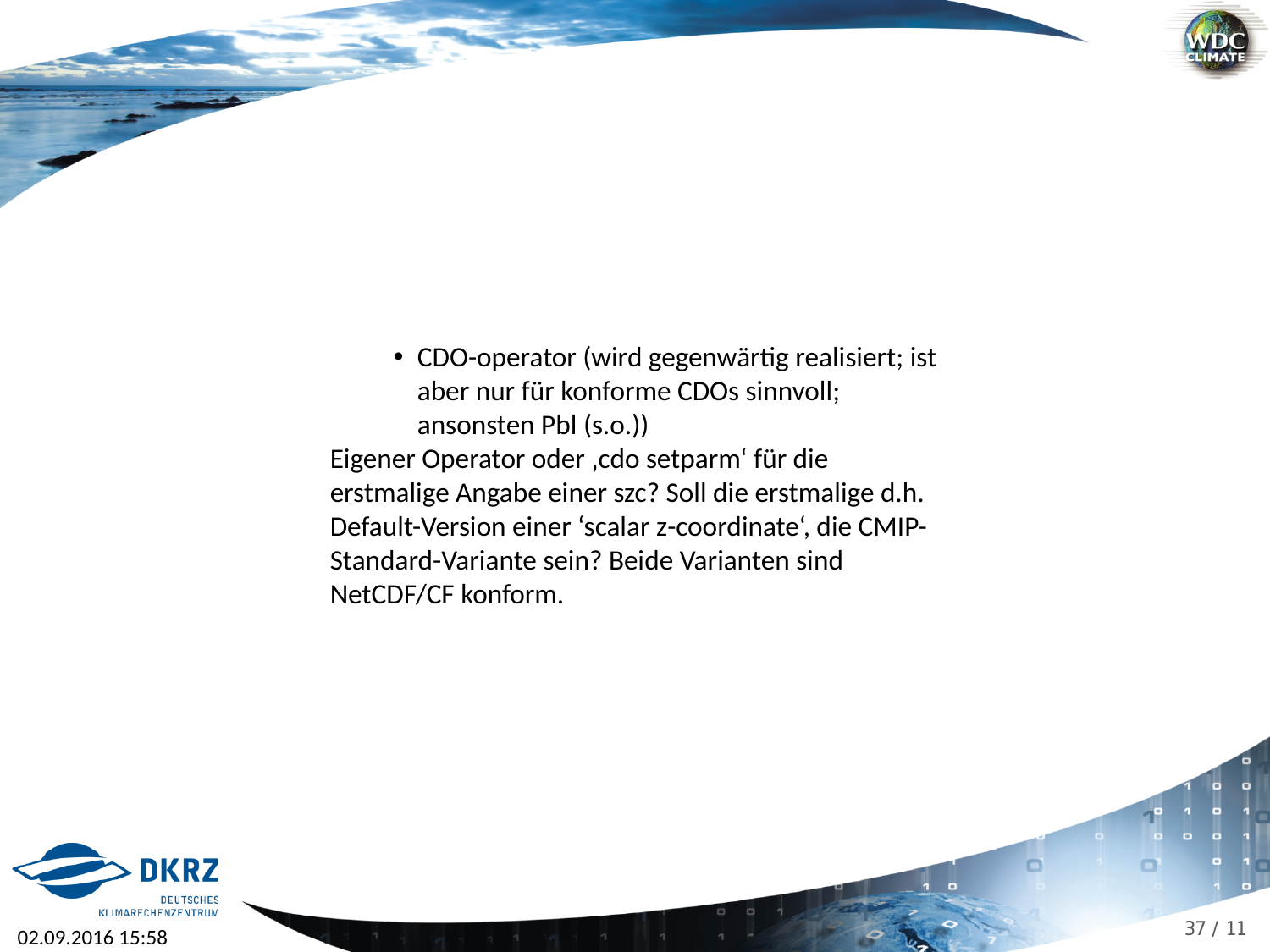

CDO-operator (wird gegenwärtig realisiert; ist aber nur für konforme CDOs sinnvoll; ansonsten Pbl (s.o.))
Eigener Operator oder ‚cdo setparm‘ für die  erstmalige Angabe einer szc? Soll die erstmalige d.h. Default-Version einer ‘scalar z-coordinate‘, die CMIP-Standard-Variante sein? Beide Varianten sind NetCDF/CF konform.